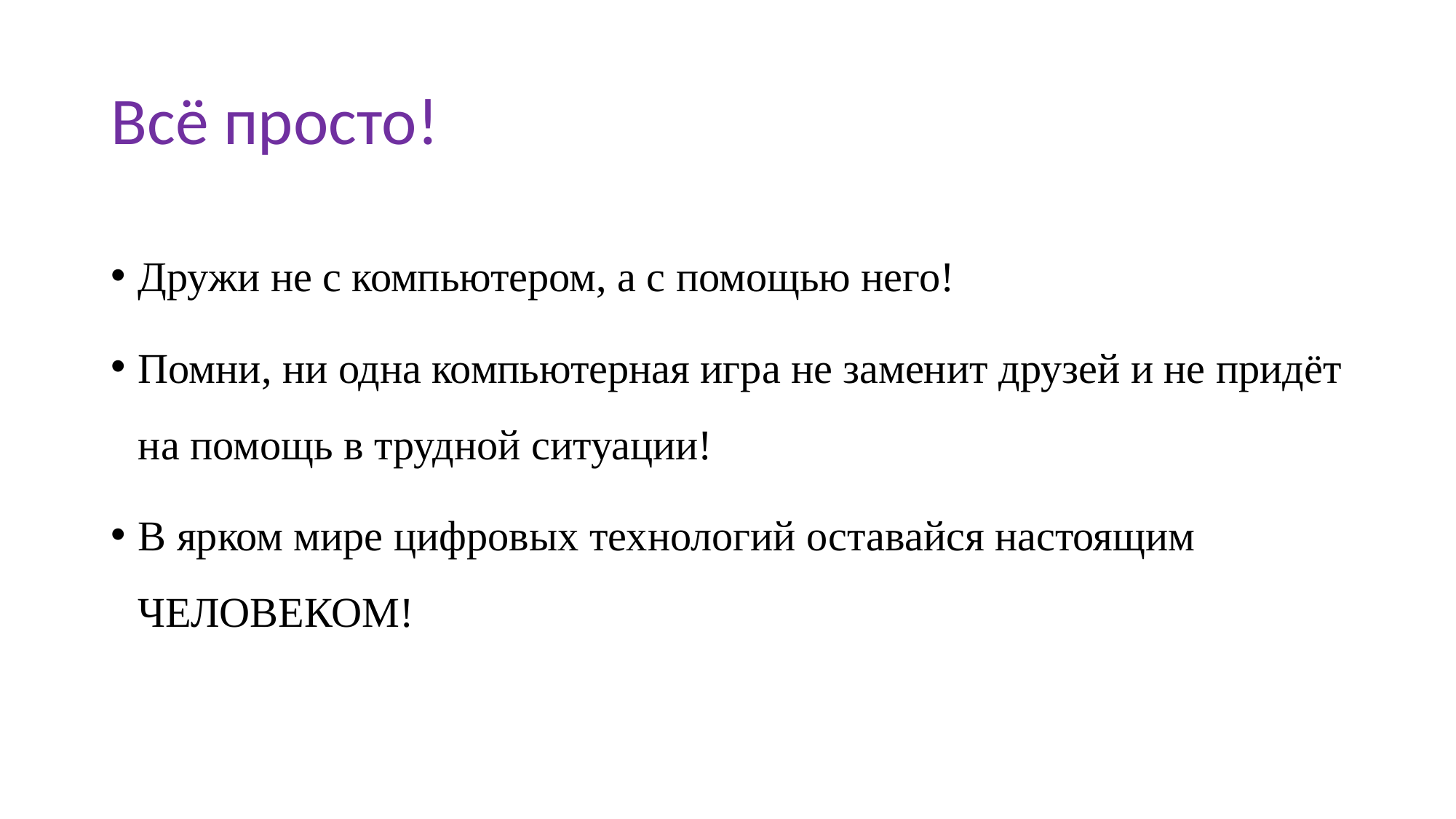

# Всё просто!
Дружи не с компьютером, а с помощью него!
Помни, ни одна компьютерная игра не заменит друзей и не придёт на помощь в трудной ситуации!
В ярком мире цифровых технологий оставайся настоящим ЧЕЛОВЕКОМ!